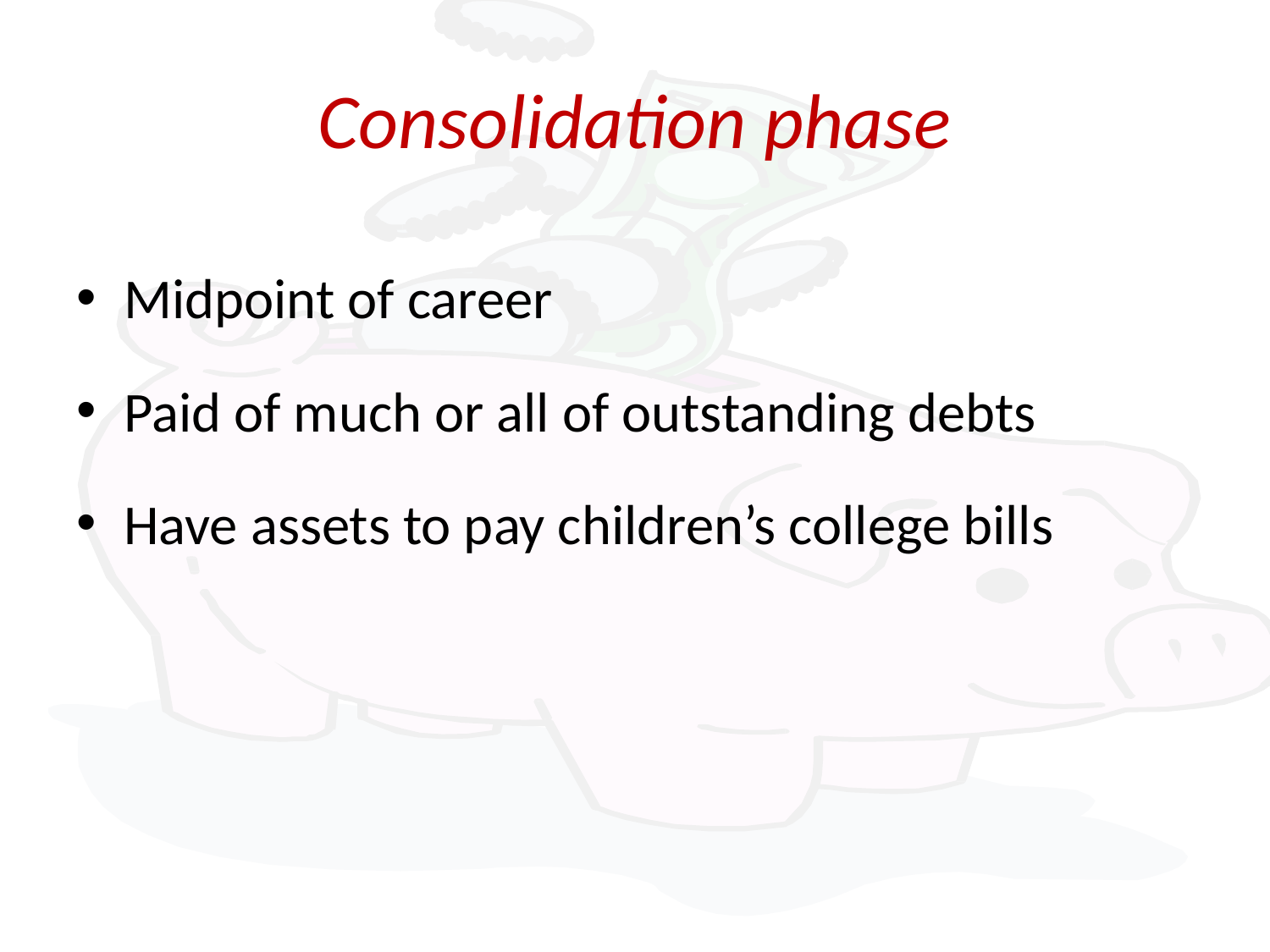

# Consolidation phase
Midpoint of career
Paid of much or all of outstanding debts
Have assets to pay children’s college bills